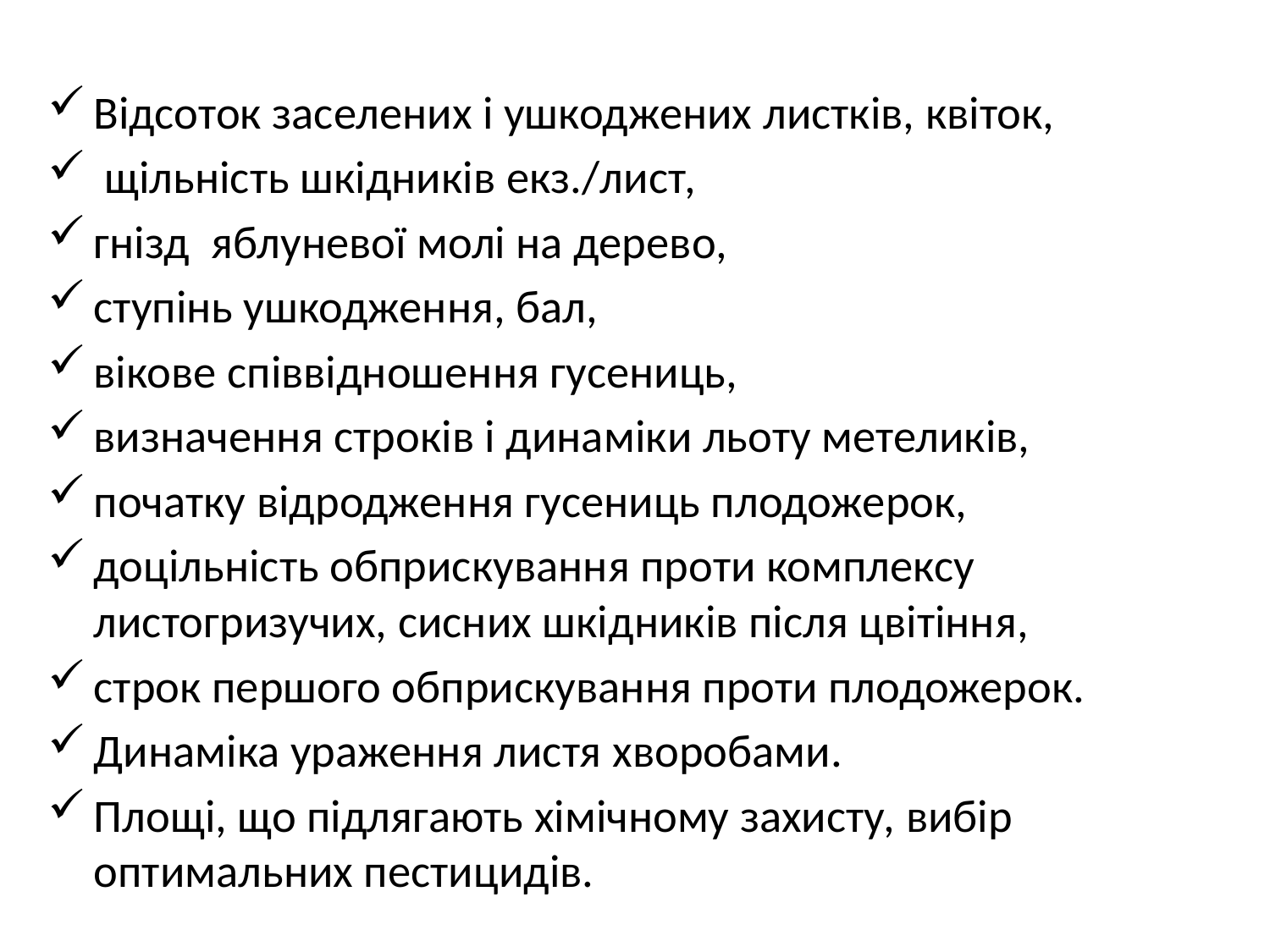

Відсоток заселених і ушкоджених листків, квіток,
 щільність шкідників екз./лист,
гнізд  яблуневої молі на дерево,
ступінь ушкодження, бал,
вікове співвідношення гусениць,
визначення строків і динаміки льоту метеликів,
початку відродження гусениць плодожерок,
доцільність обприскування проти комплексу листогризучих, сисних шкідників після цвітіння,
строк першого обприскування проти плодожерок.
Динаміка ураження листя хворобами.
Площі, що підлягають хімічному захисту, вибір оптимальних пестицидів.